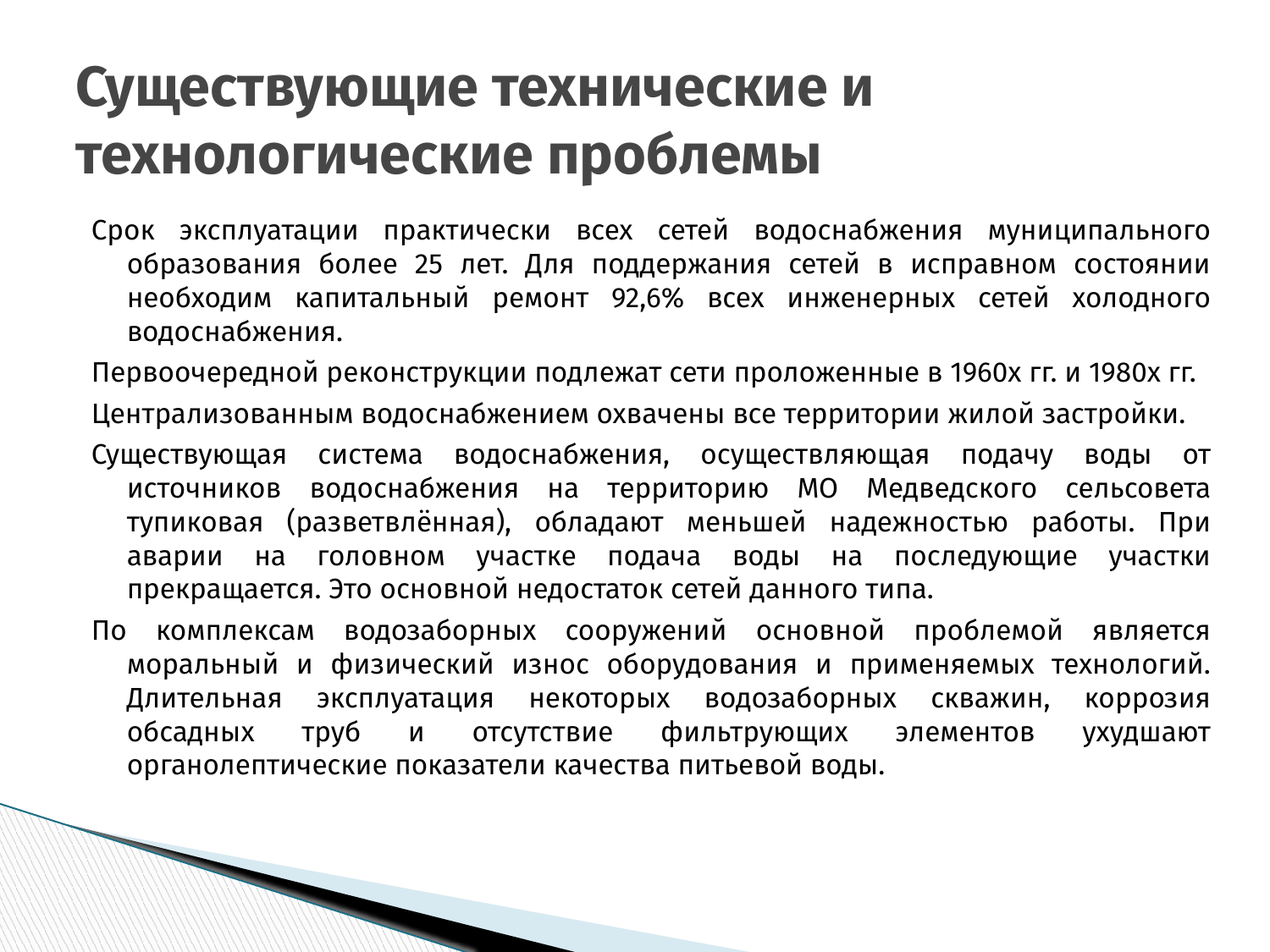

# Существующие технические и технологические проблемы
Срок эксплуатации практически всех сетей водоснабжения муниципального образования более 25 лет. Для поддержания сетей в исправном состоянии необходим капитальный ремонт 92,6% всех инженерных сетей холодного водоснабжения.
Первоочередной реконструкции подлежат сети проложенные в 1960х гг. и 1980х гг.
Централизованным водоснабжением охвачены все территории жилой застройки.
Существующая система водоснабжения, осуществляющая подачу воды от источников водоснабжения на территорию МО Медведского сельсовета тупиковая (разветвлённая), обладают меньшей надежностью работы. При аварии на головном участке подача воды на последующие участки прекращается. Это основной недостаток сетей данного типа.
По комплексам водозаборных сооружений основной проблемой является моральный и физический износ оборудования и применяемых технологий. Длительная эксплуатация некоторых водозаборных скважин, коррозия обсадных труб и отсутствие фильтрующих элементов ухудшают органолептические показатели качества питьевой воды.